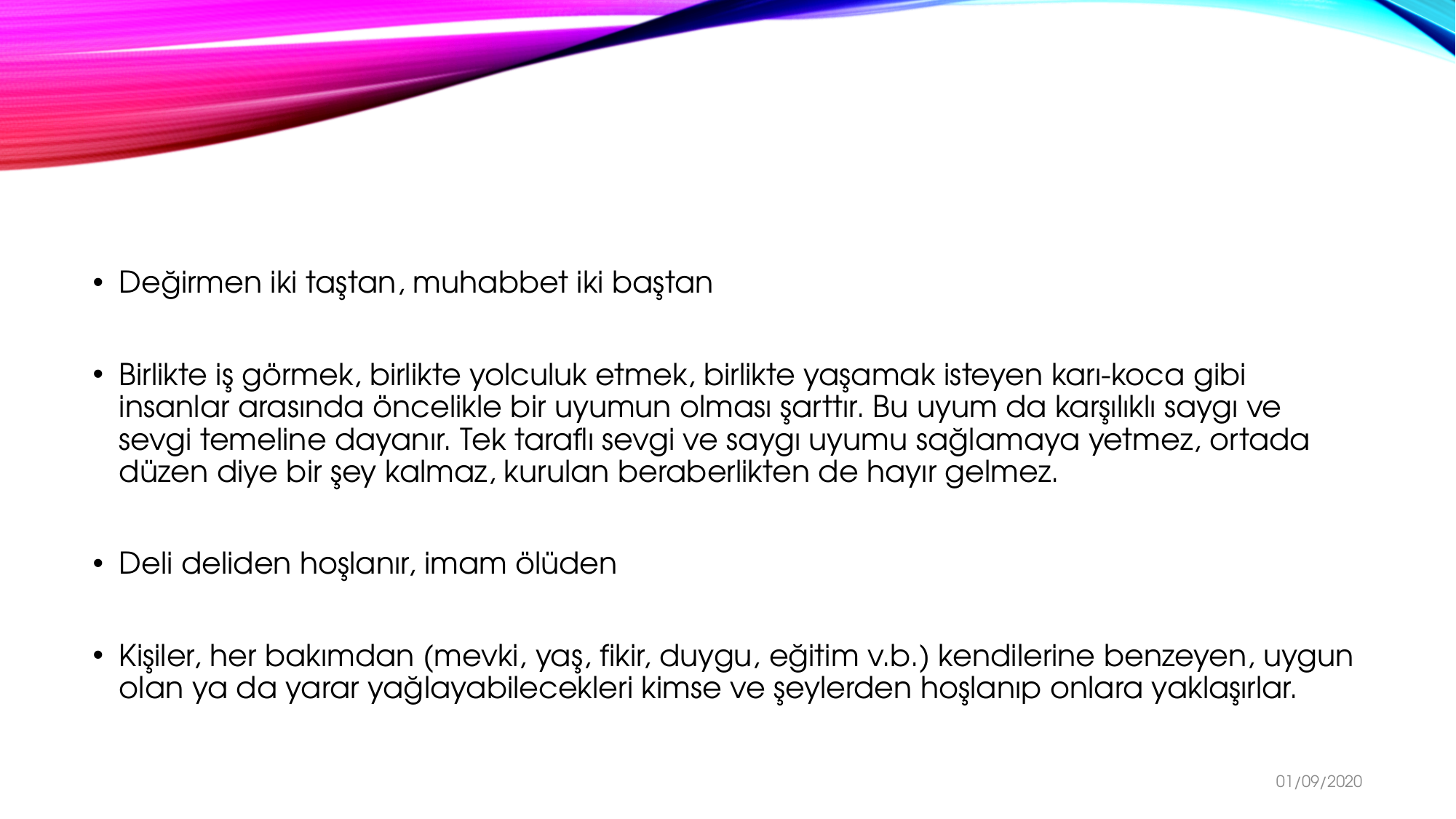

#
Değirmen iki taştan, muhabbet iki baştan

Birlikte iş görmek, birlikte yolculuk etmek, birlikte yaşamak isteyen karı-koca gibi insanlar arasında öncelikle bir uyumun olması şarttır. Bu uyum da karşılıklı saygı ve sevgi temeline dayanır. Tek taraflı sevgi ve saygı uyumu sağlamaya yetmez, ortada düzen diye bir şey kalmaz, kurulan beraberlikten de hayır gelmez.

Deli deliden hoşlanır, imam ölüden

Kişiler, her bakımdan (mevki, yaş, fikir, duygu, eğitim v.b.) kendilerine benzeyen, uygun olan ya da yarar yağlayabilecekleri kimse ve şeylerden hoşlanıp onlara yaklaşırlar.
01/09/2020